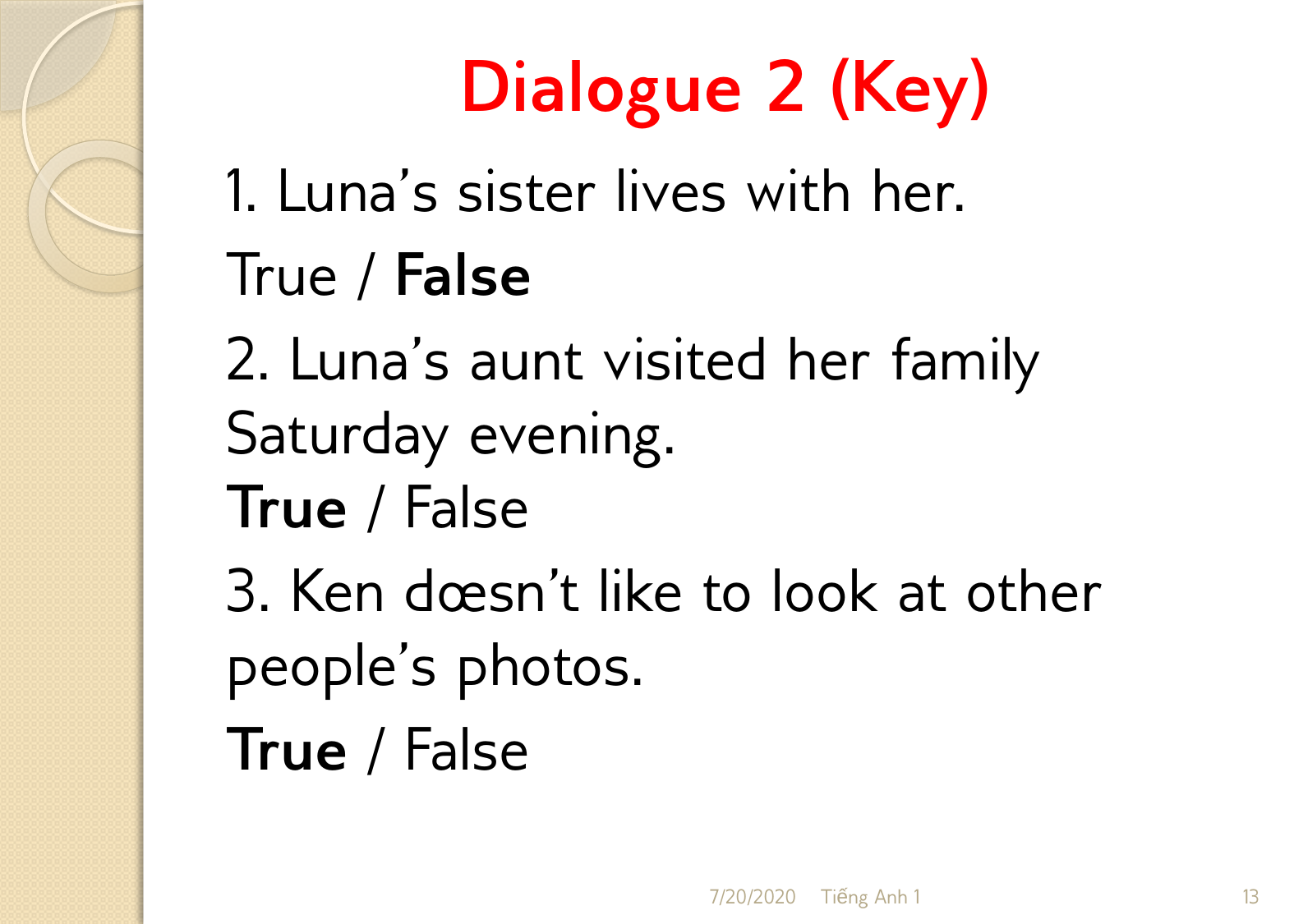

# Dialogue 2 (Key)
1. Luna’s sister lives with her.
True / False
2. Luna’s aunt visited her family Saturday evening.                              True / False
3. Ken doesn’t like to look at other people’s photos.
True / False

7/20/2020
Tiếng Anh 1
13